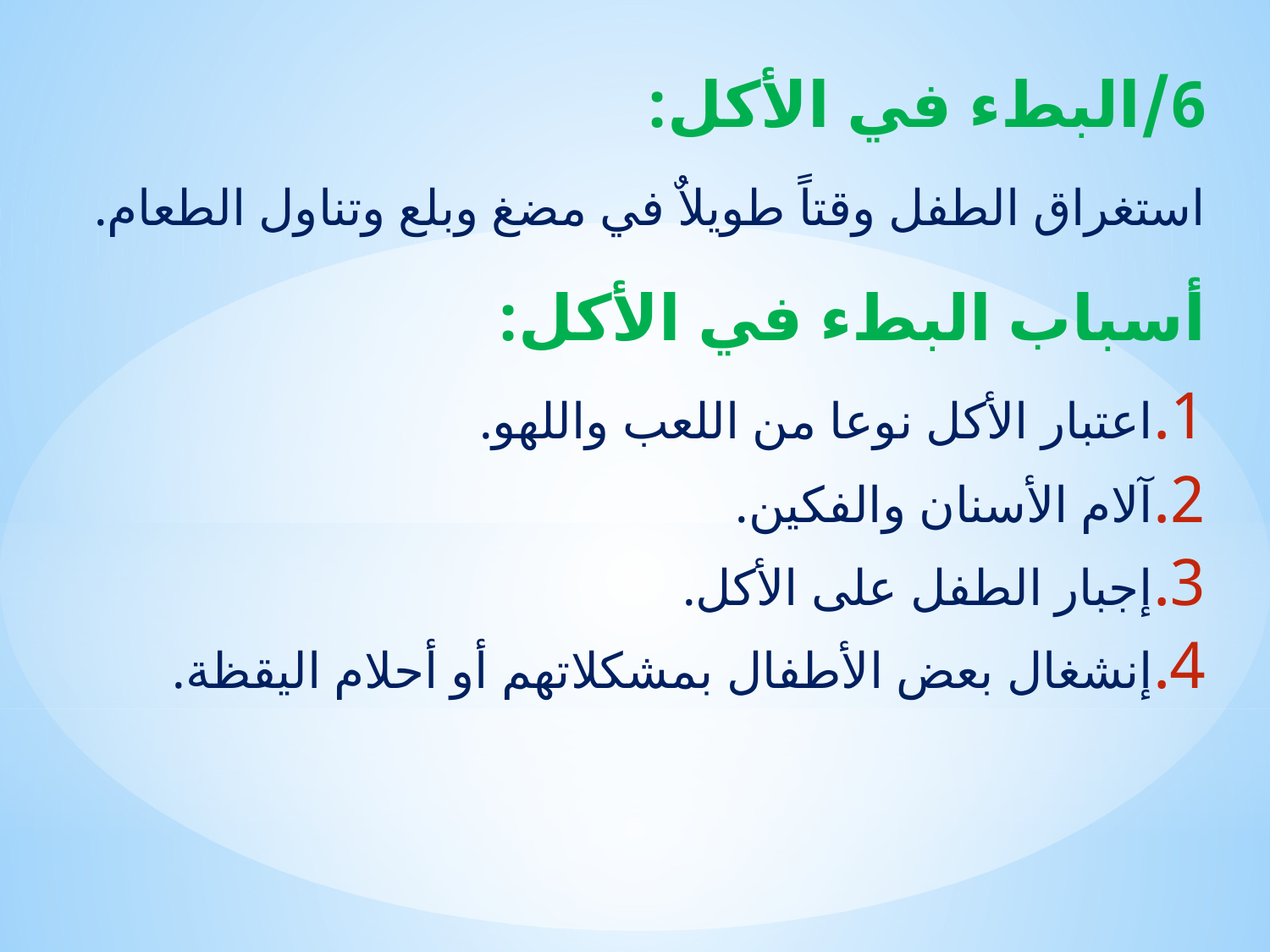

6/البطء في الأكل:
استغراق الطفل وقتاً طويلاٌ في مضغ وبلع وتناول الطعام.
أسباب البطء في الأكل:
اعتبار الأكل نوعا من اللعب واللهو.
آلام الأسنان والفكين.
إجبار الطفل على الأكل.
إنشغال بعض الأطفال بمشكلاتهم أو أحلام اليقظة.